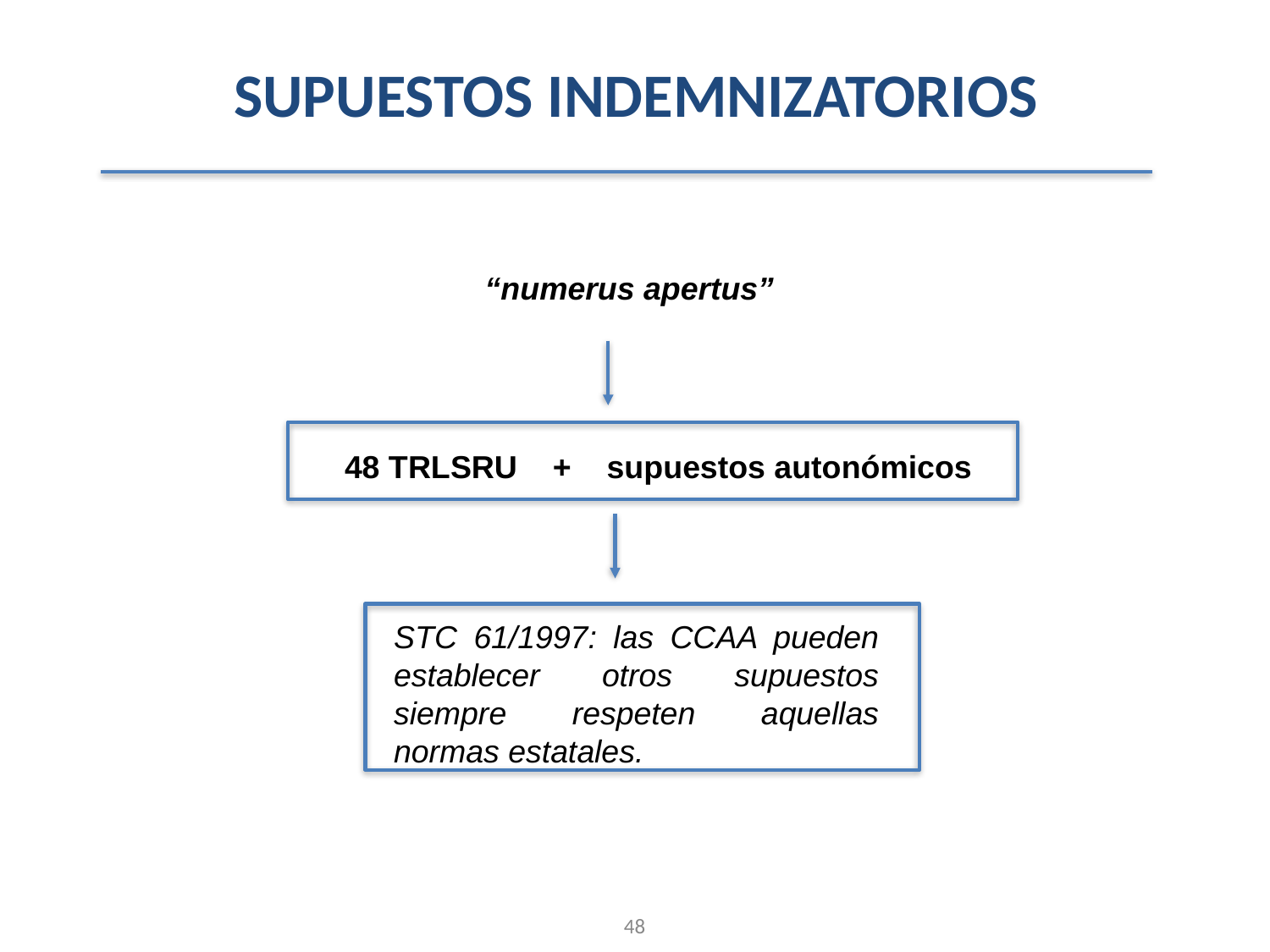

SUPUESTOS INDEMNIZATORIOS

“numerus apertus”

  48 TRLSRU    +    supuestos autonómicos

STC 61/1997: las CCAA pueden establecer otros supuestos siempre respeten aquellas normas estatales.
48